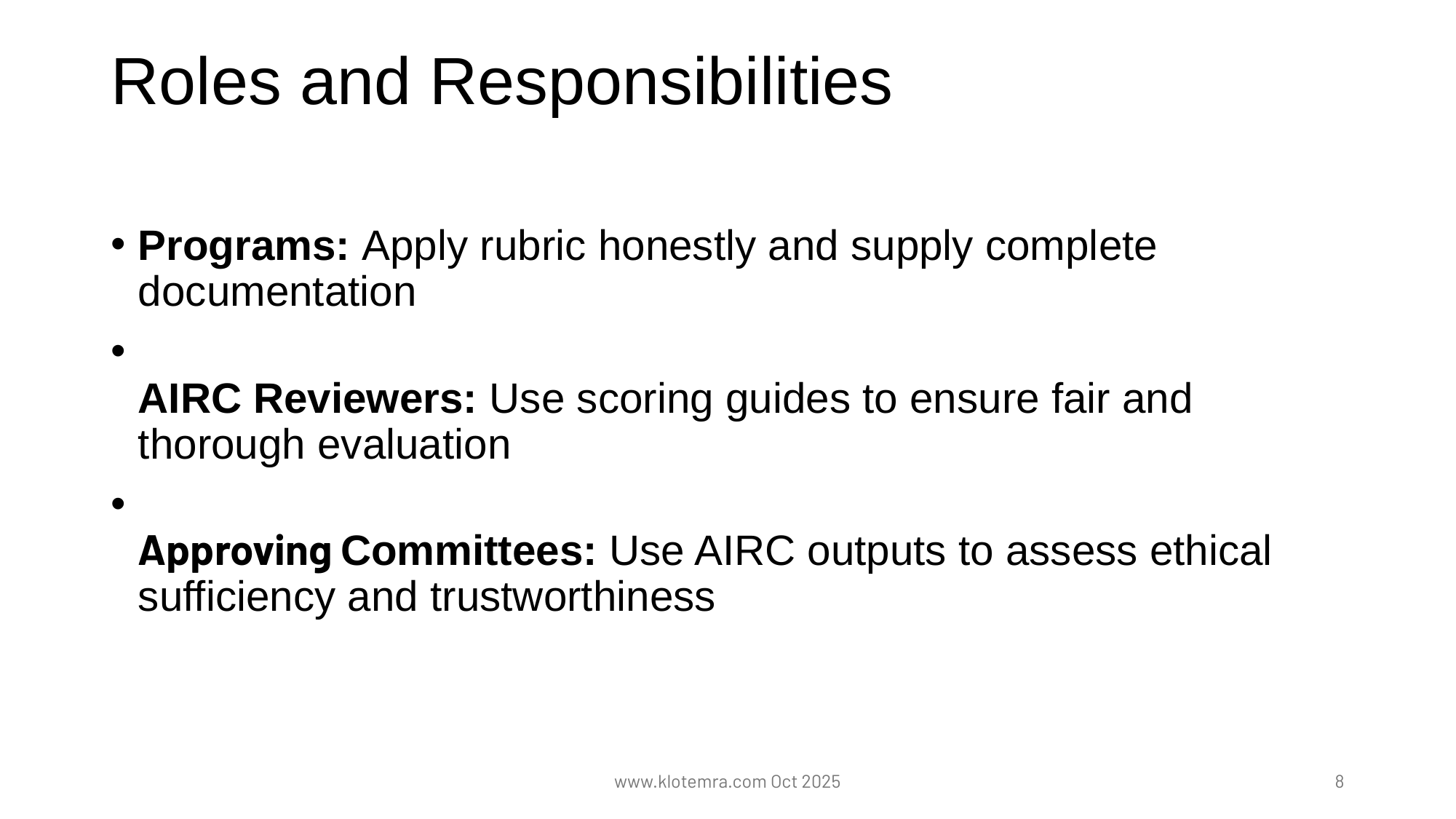

# Roles and Responsibilities
Programs: Apply rubric honestly and supply complete documentation
AIRC Reviewers: Use scoring guides to ensure fair and thorough evaluation
Approving Committees: Use AIRC outputs to assess ethical sufficiency and trustworthiness
www.klotemra.com Oct 2025
8